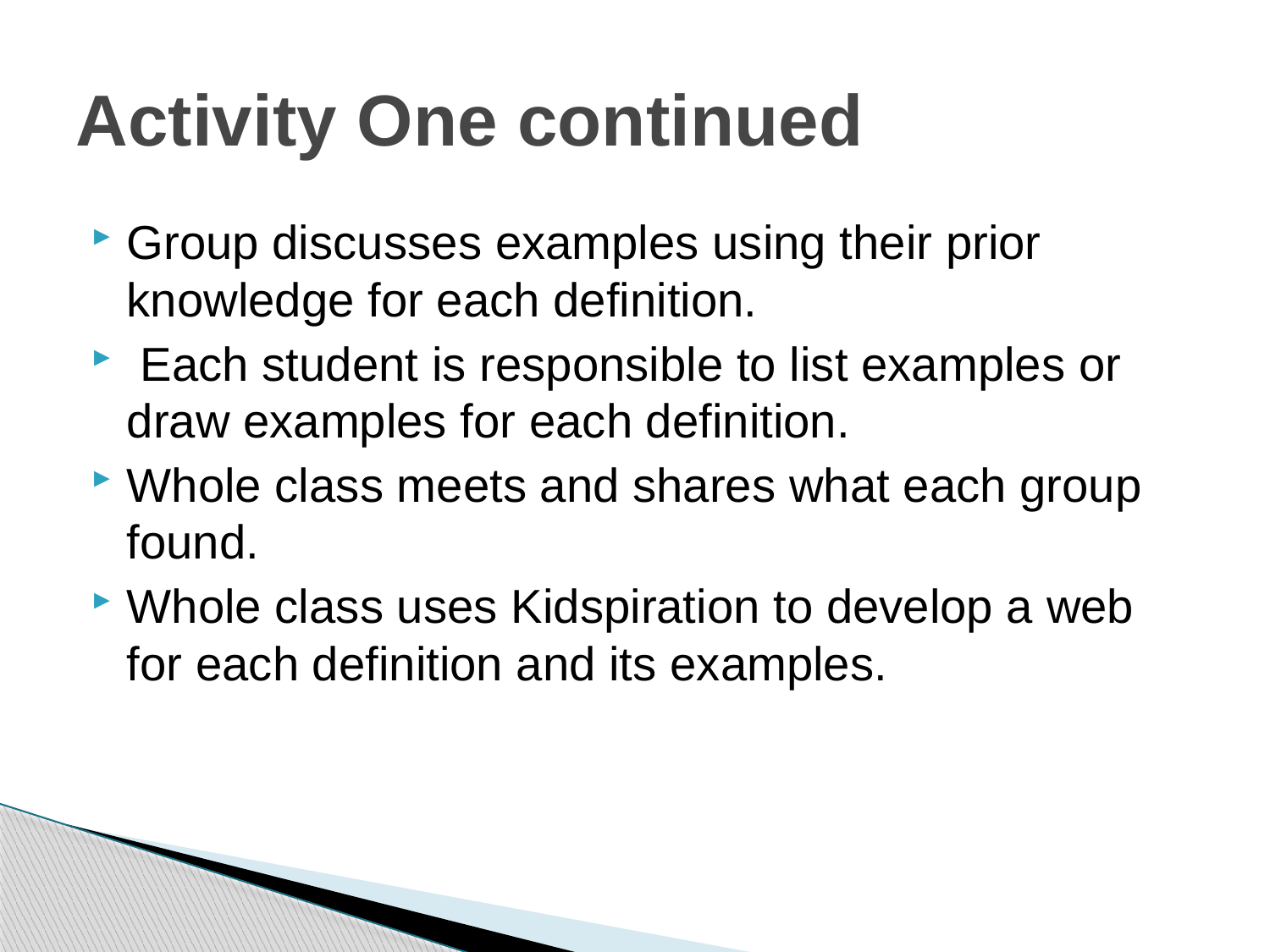

# Activity One continued
Group discusses examples using their prior knowledge for each definition.
 Each student is responsible to list examples or draw examples for each definition.
Whole class meets and shares what each group found.
Whole class uses Kidspiration to develop a web for each definition and its examples.